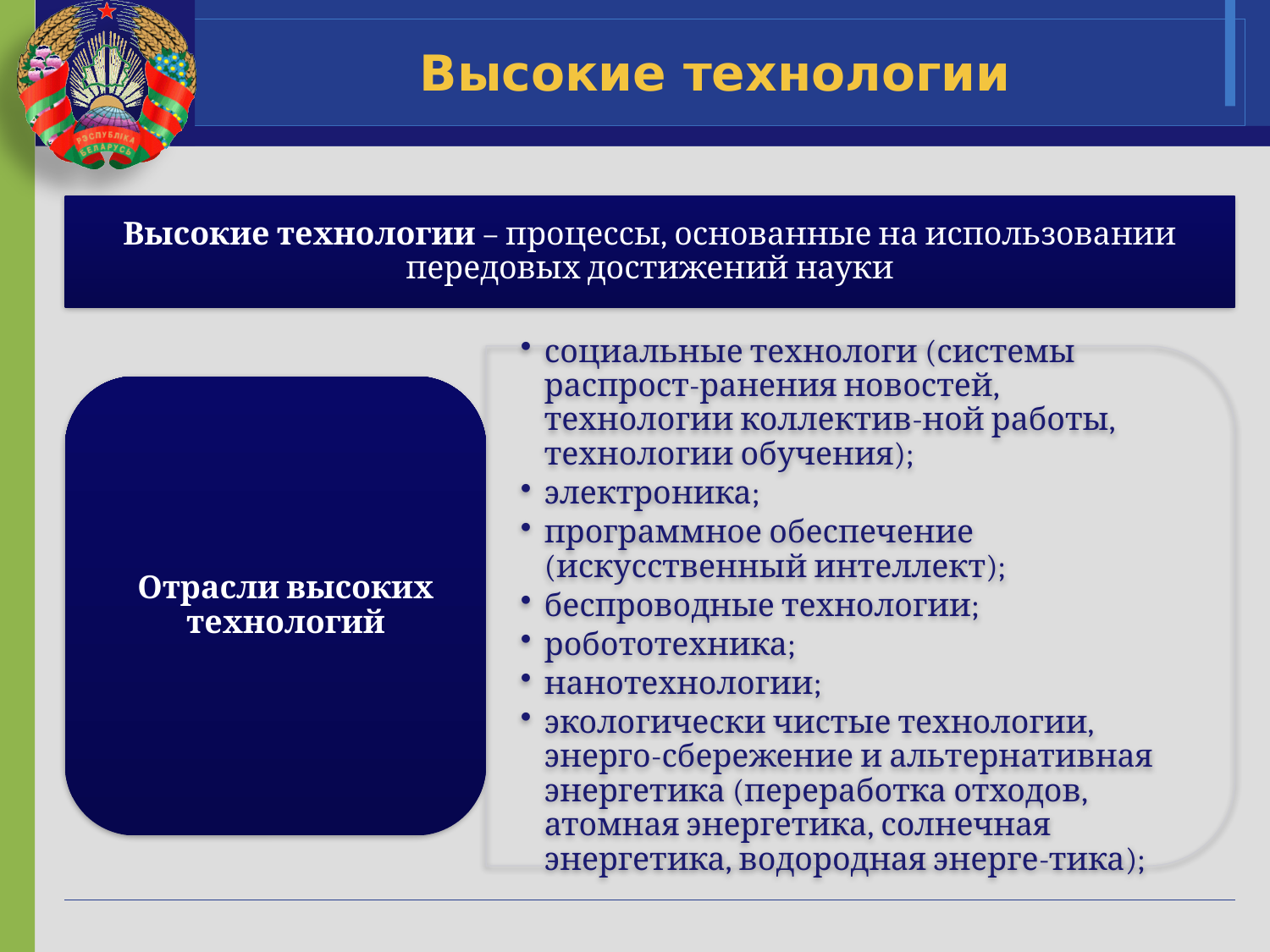

# Высокие технологии

Высокие технологии – процессы, основанные на использовании передовых достижений науки
социальные технологи (системы распрост-ранения новостей, технологии коллектив-ной работы, технологии обучения);
электроника;
программное обеспечение (искусственный интеллект);
беспроводные технологии;
робототехника;
нанотехнологии;
экологически чистые технологии, энерго-сбережение и альтернативная энергетика (переработка отходов, атомная энергетика, солнечная энергетика, водородная энерге-тика);
Отрасли высоких технологий